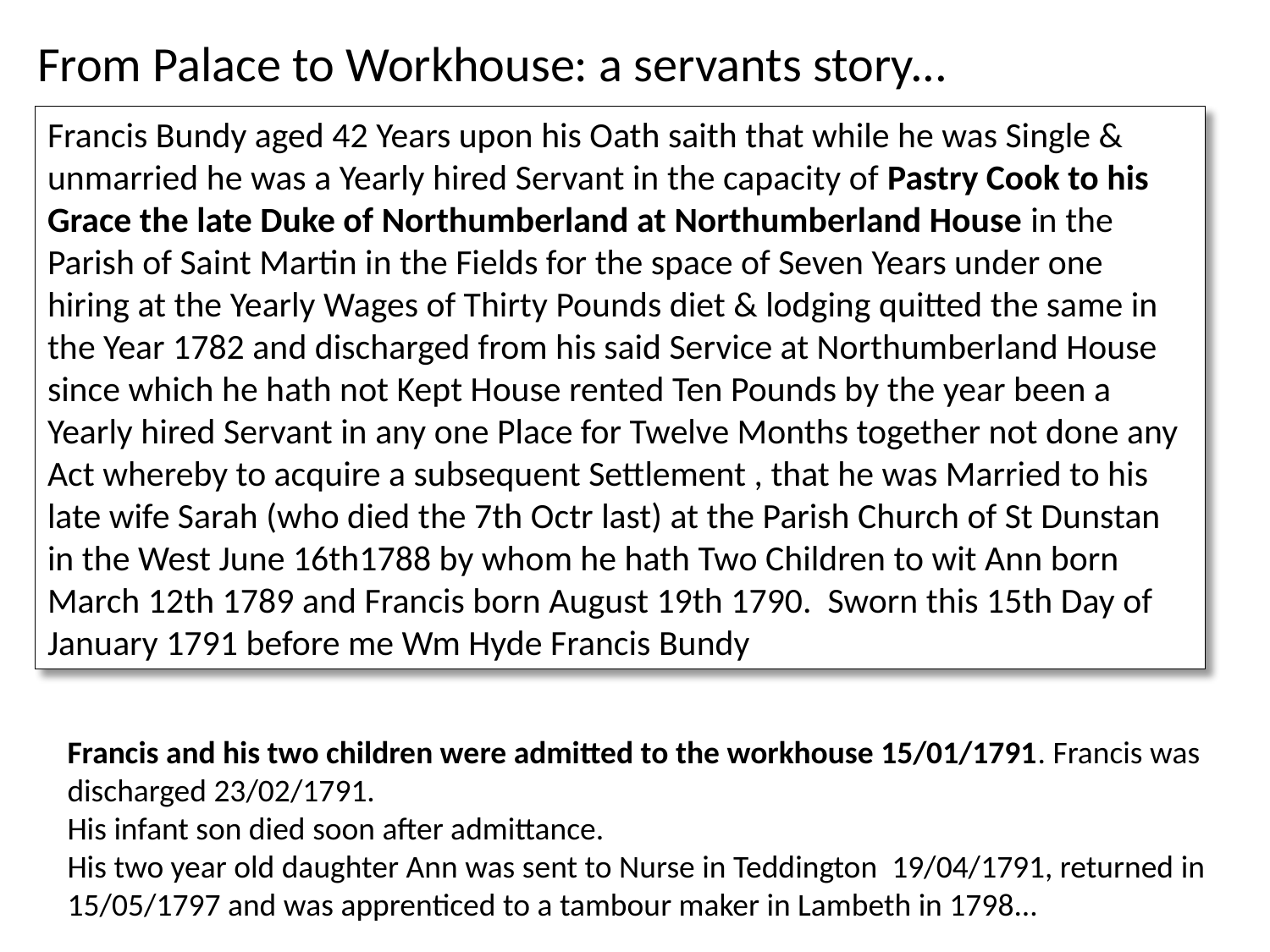

From Palace to Workhouse: a servants story...
Francis Bundy aged 42 Years upon his Oath saith that while he was Single & unmarried he was a Yearly hired Servant in the capacity of Pastry Cook to his Grace the late Duke of Northumberland at Northumberland House in the Parish of Saint Martin in the Fields for the space of Seven Years under one hiring at the Yearly Wages of Thirty Pounds diet & lodging quitted the same in the Year 1782 and discharged from his said Service at Northumberland House since which he hath not Kept House rented Ten Pounds by the year been a Yearly hired Servant in any one Place for Twelve Months together not done any Act whereby to acquire a subsequent Settlement , that he was Married to his late wife Sarah (who died the 7th Octr last) at the Parish Church of St Dunstan in the West June 16th1788 by whom he hath Two Children to wit Ann born March 12th 1789 and Francis born August 19th 1790.  Sworn this 15th Day of January 1791 before me Wm Hyde Francis Bundy
Francis and his two children were admitted to the workhouse 15/01/1791. Francis was discharged 23/02/1791.
His infant son died soon after admittance.
His two year old daughter Ann was sent to Nurse in Teddington  19/04/1791, returned in 15/05/1797 and was apprenticed to a tambour maker in Lambeth in 1798...